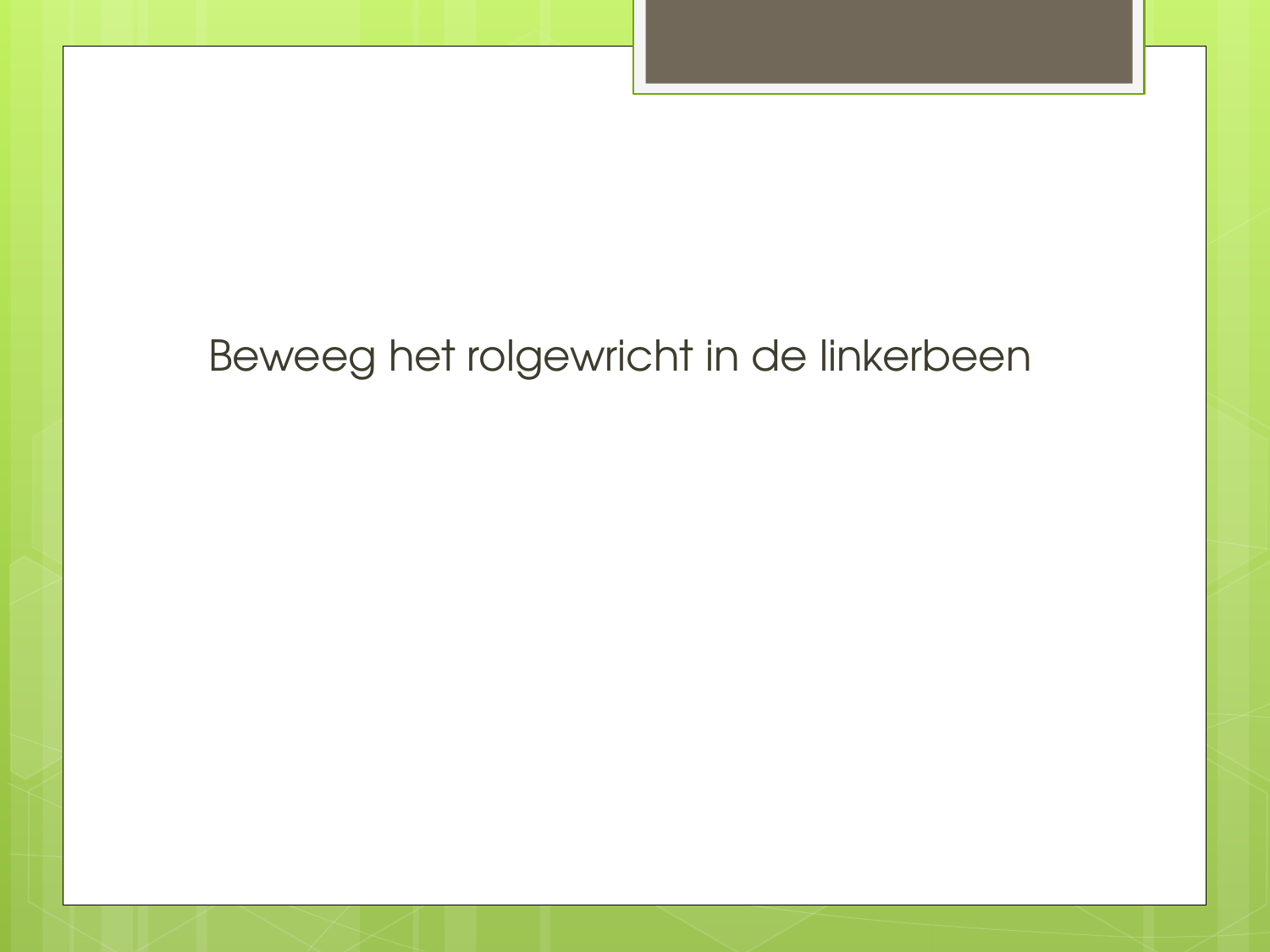

#
Beweeg het rolgewricht in de linkerbeen